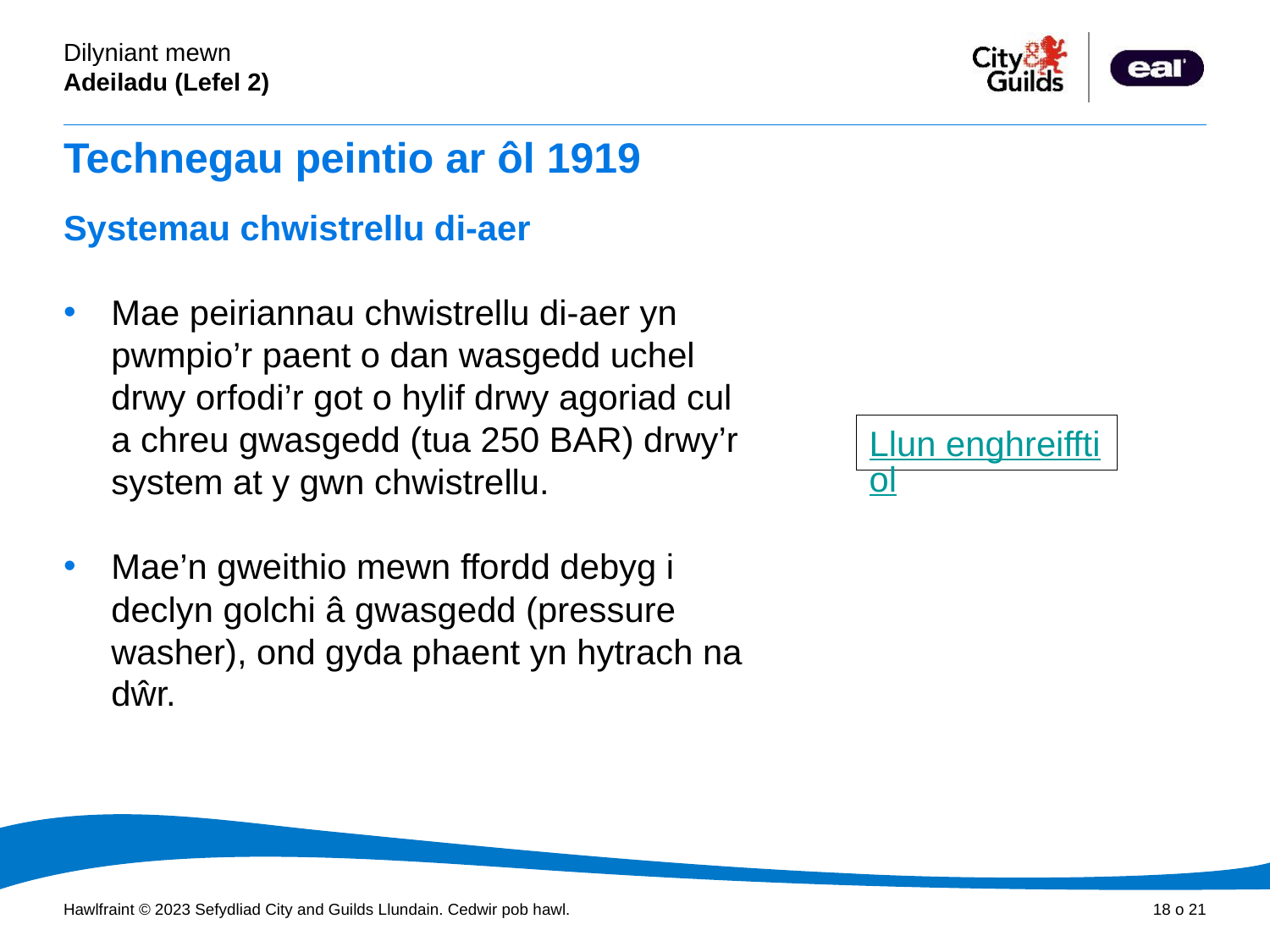

# Technegau peintio ar ôl 1919
Systemau chwistrellu di-aer

Mae peiriannau chwistrellu di-aer yn pwmpio’r paent o dan wasgedd uchel drwy orfodi’r got o hylif drwy agoriad cul a chreu gwasgedd (tua 250 BAR) drwy’r system at y gwn chwistrellu.

Mae’n gweithio mewn ffordd debyg i declyn golchi â gwasgedd (pressure washer), ond gyda phaent yn hytrach na dŵr.

Llun enghreifftiol